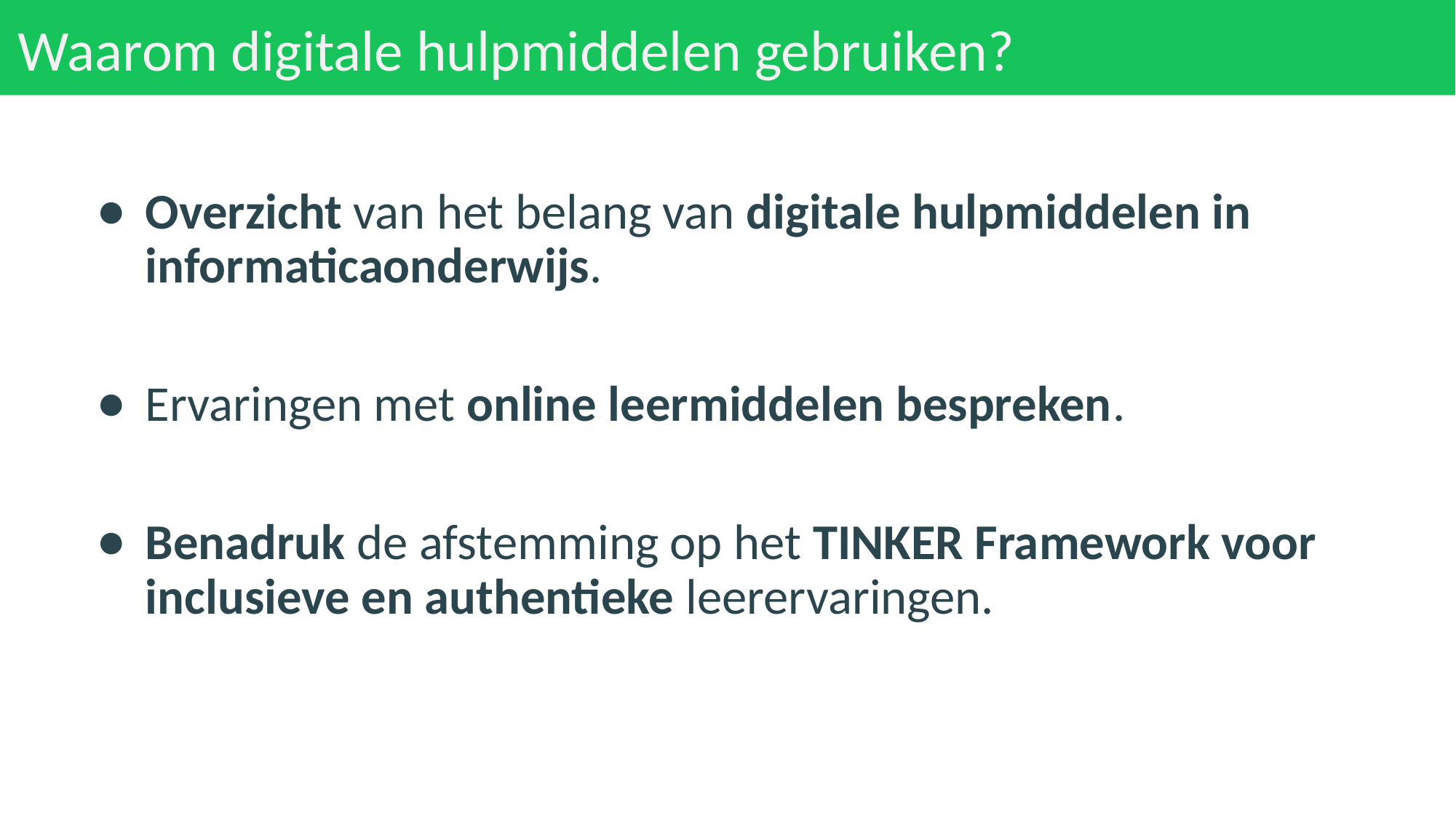

# Waarom digitale hulpmiddelen gebruiken?

Overzicht van het belang van digitale hulpmiddelen in informaticaonderwijs.

Ervaringen met online leermiddelen bespreken.

Benadruk de afstemming op het TINKER Framework voor inclusieve en authentieke leerervaringen.